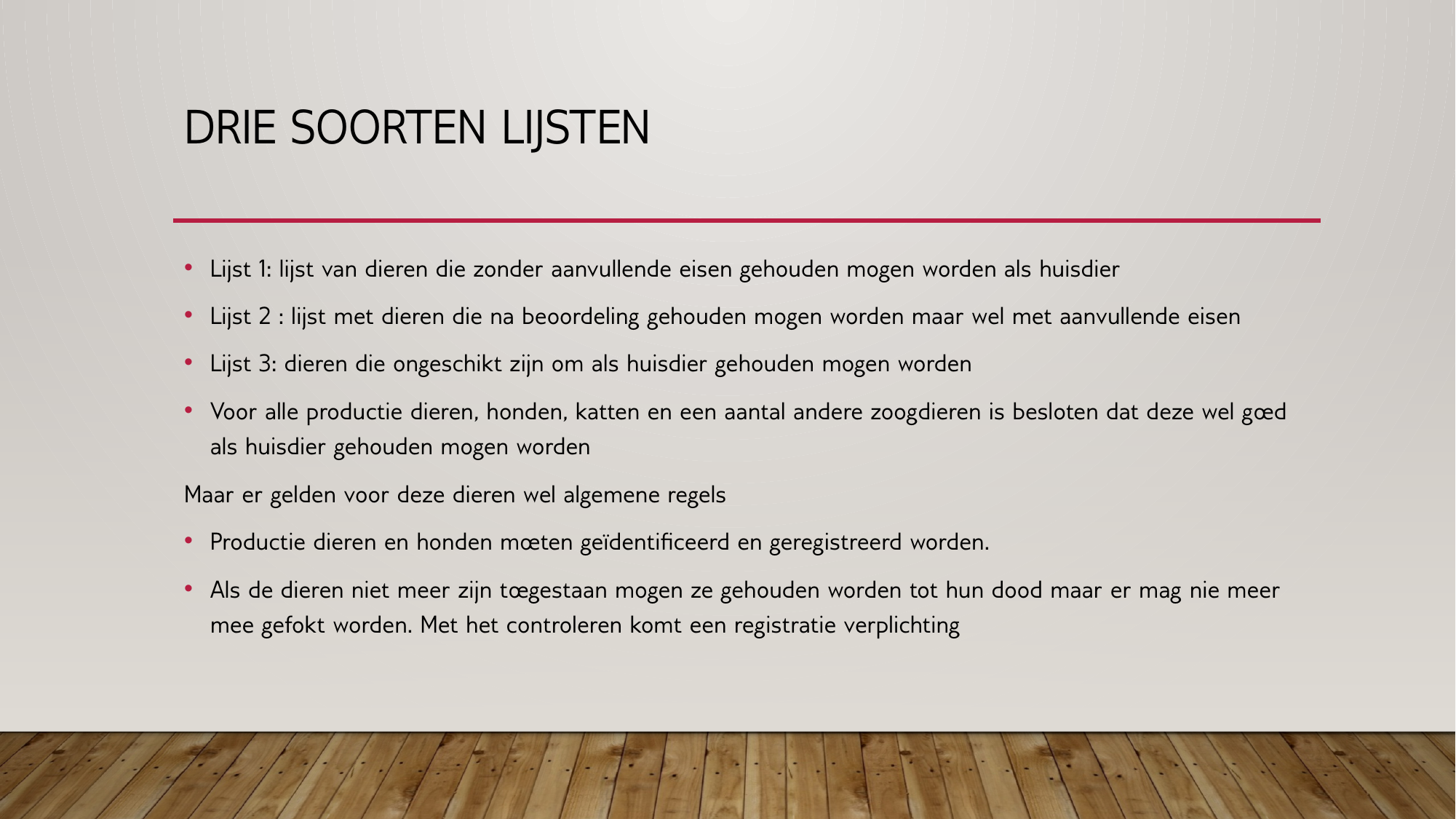

# Drie soorten lijsten
Lijst 1: lijst van dieren die zonder aanvullende eisen gehouden mogen worden als huisdier
Lijst 2 : lijst met dieren die na beoordeling gehouden mogen worden maar wel met aanvullende eisen
Lijst 3: dieren die ongeschikt zijn om als huisdier gehouden mogen worden
Voor alle productie dieren, honden, katten en een aantal andere zoogdieren is besloten dat deze wel goed als huisdier gehouden mogen worden
Maar er gelden voor deze dieren wel algemene regels
Productie dieren en honden moeten geïdentificeerd en geregistreerd worden.
Als de dieren niet meer zijn toegestaan mogen ze gehouden worden tot hun dood maar er mag nie meer mee gefokt worden. Met het controleren komt een registratie verplichting